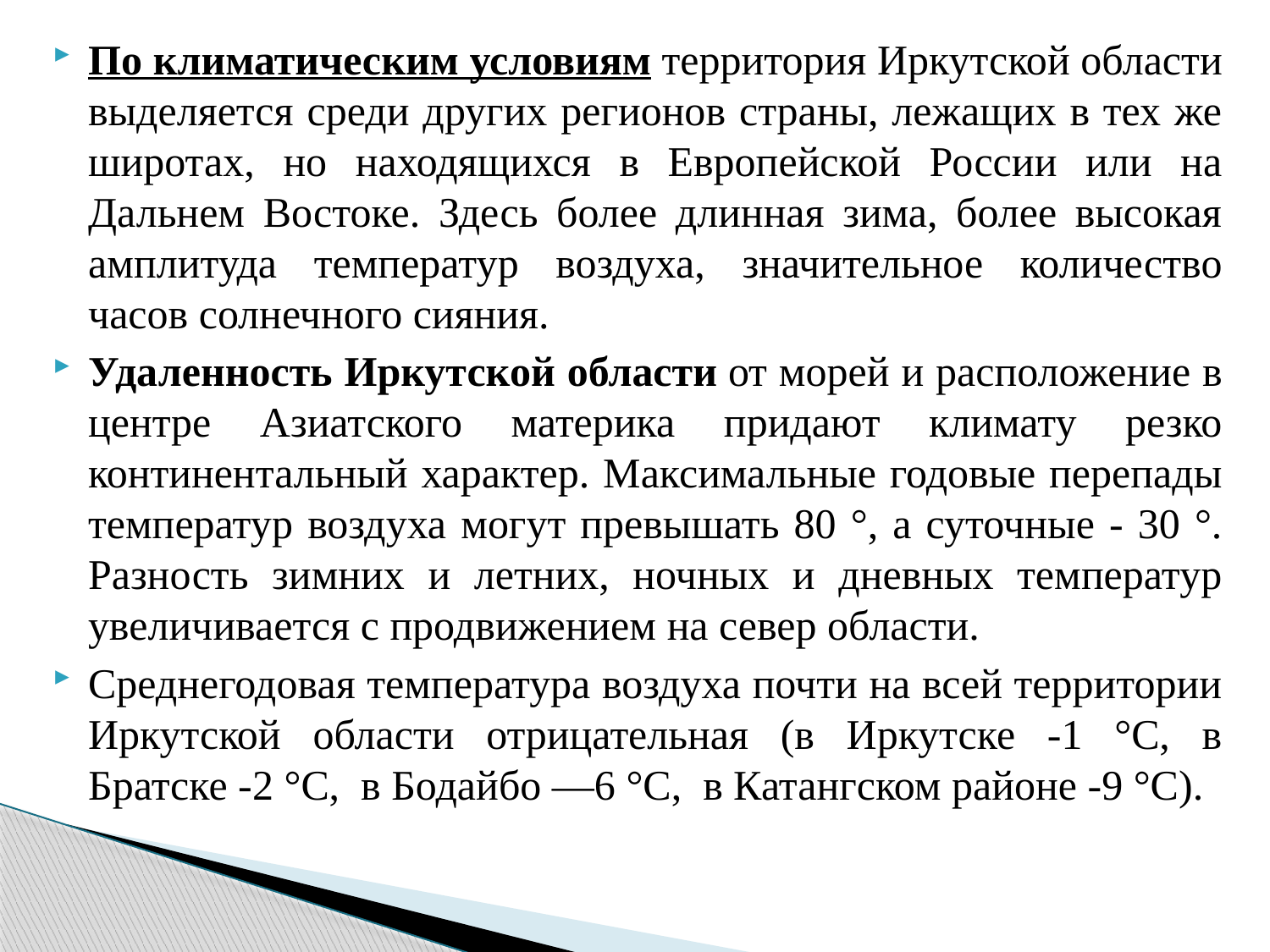

По климатическим условиям территория Иркутской области выделяется среди других регионов страны, лежащих в тех же широтах, но находящихся в Европейской России или на Дальнем Востоке. Здесь более длинная зима, более высокая амплитуда температур воздуха, значительное количество часов солнечного сияния.
Удаленность Иркутской области от морей и расположение в центре Азиатского материка придают климату резко континентальный характер. Максимальные годовые перепады температур воздуха могут превышать 80 °, а суточные - 30 °. Разность зимних и летних, ночных и дневных температур увеличивается с продвижением на север области.
Среднегодовая температура воздуха почти на всей территории Иркутской области отрицательная (в Иркутске -1 °С, в Братске -2 °С,  в Бодайбо —6 °С,  в Катангском районе -9 °С).